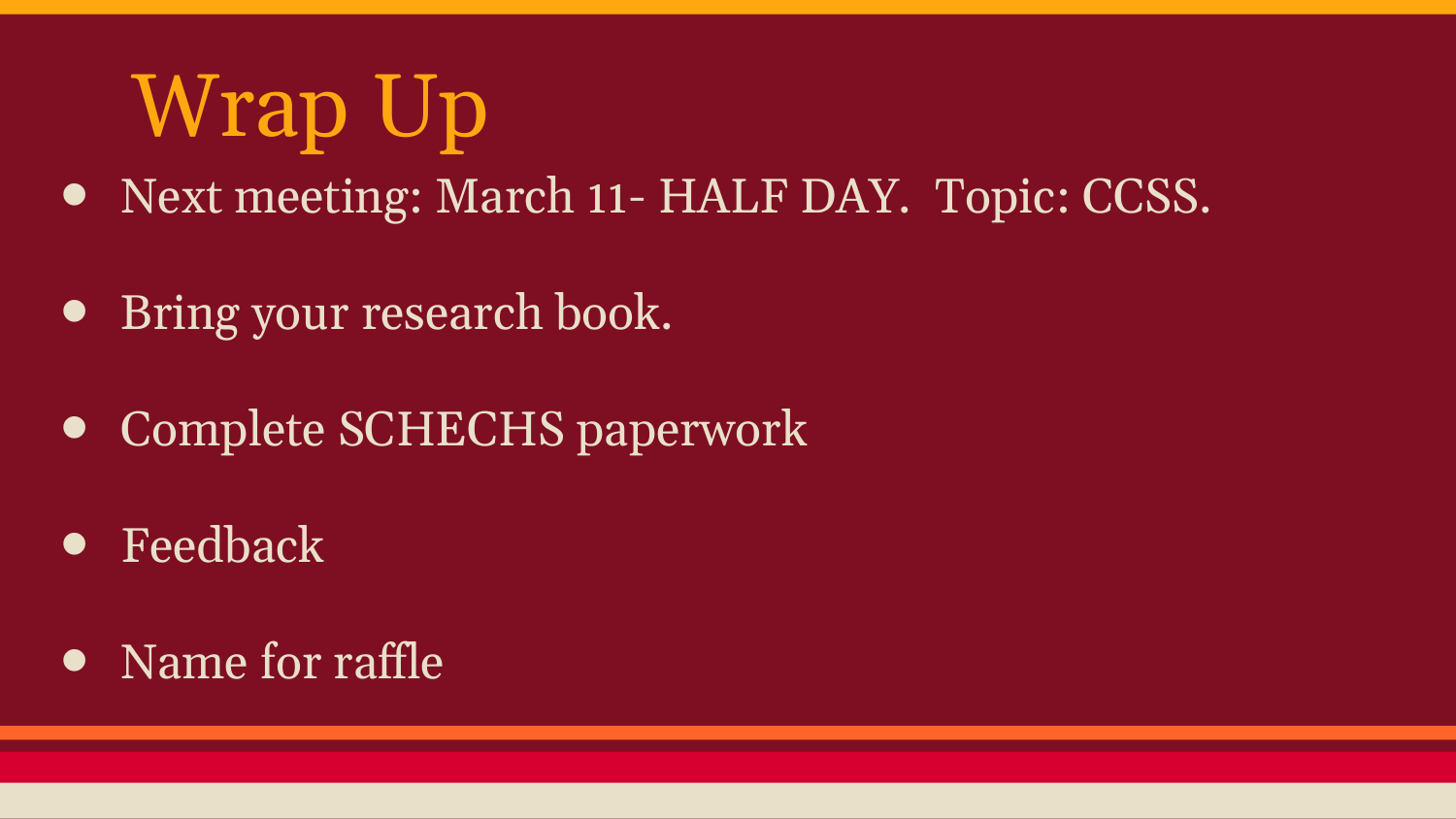

# Wrap Up
Next meeting: March 11- HALF DAY.  Topic: CCSS.

Bring your research book.

Complete SCHECHS paperwork

Feedback

Name for raffle